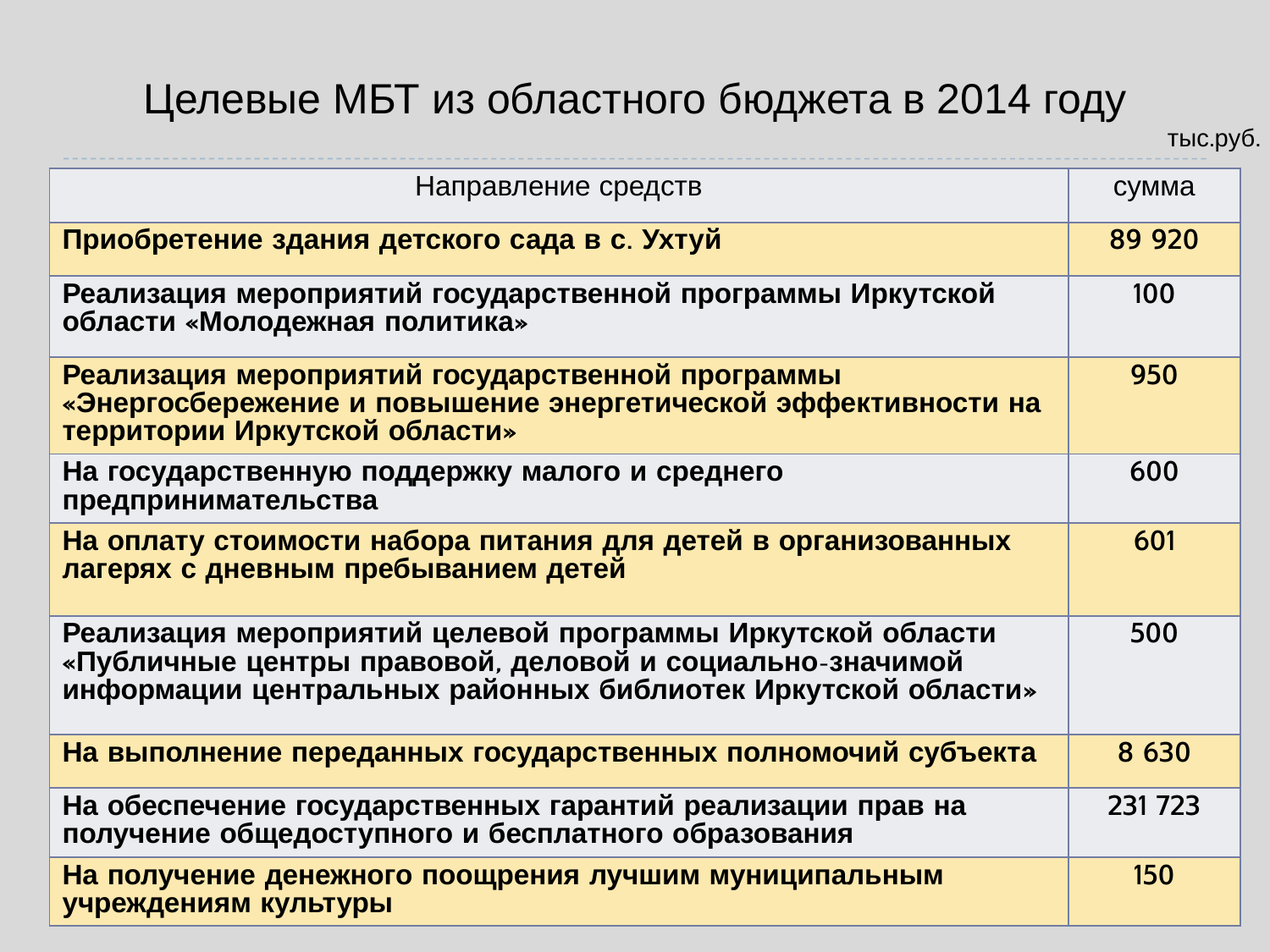

# Целевые МБТ из областного бюджета в 2014 году
тыс.руб.
| Направление средств | сумма |
| --- | --- |
| Приобретение здания детского сада в с. Ухтуй | 89 920 |
| Реализация мероприятий государственной программы Иркутской области «Молодежная политика» | 100 |
| Реализация мероприятий государственной программы «Энергосбережение и повышение энергетической эффективности на территории Иркутской области» | 950 |
| На государственную поддержку малого и среднего предпринимательства | 600 |
| На оплату стоимости набора питания для детей в организованных лагерях с дневным пребыванием детей | 601 |
| Реализация мероприятий целевой программы Иркутской области «Публичные центры правовой, деловой и социально-значимой информации центральных районных библиотек Иркутской области» | 500 |
| На выполнение переданных государственных полномочий субъекта | 8 630 |
| На обеспечение государственных гарантий реализации прав на получение общедоступного и бесплатного образования | 231 723 |
| На получение денежного поощрения лучшим муниципальным учреждениям культуры | 150 |
15
20.05.2015